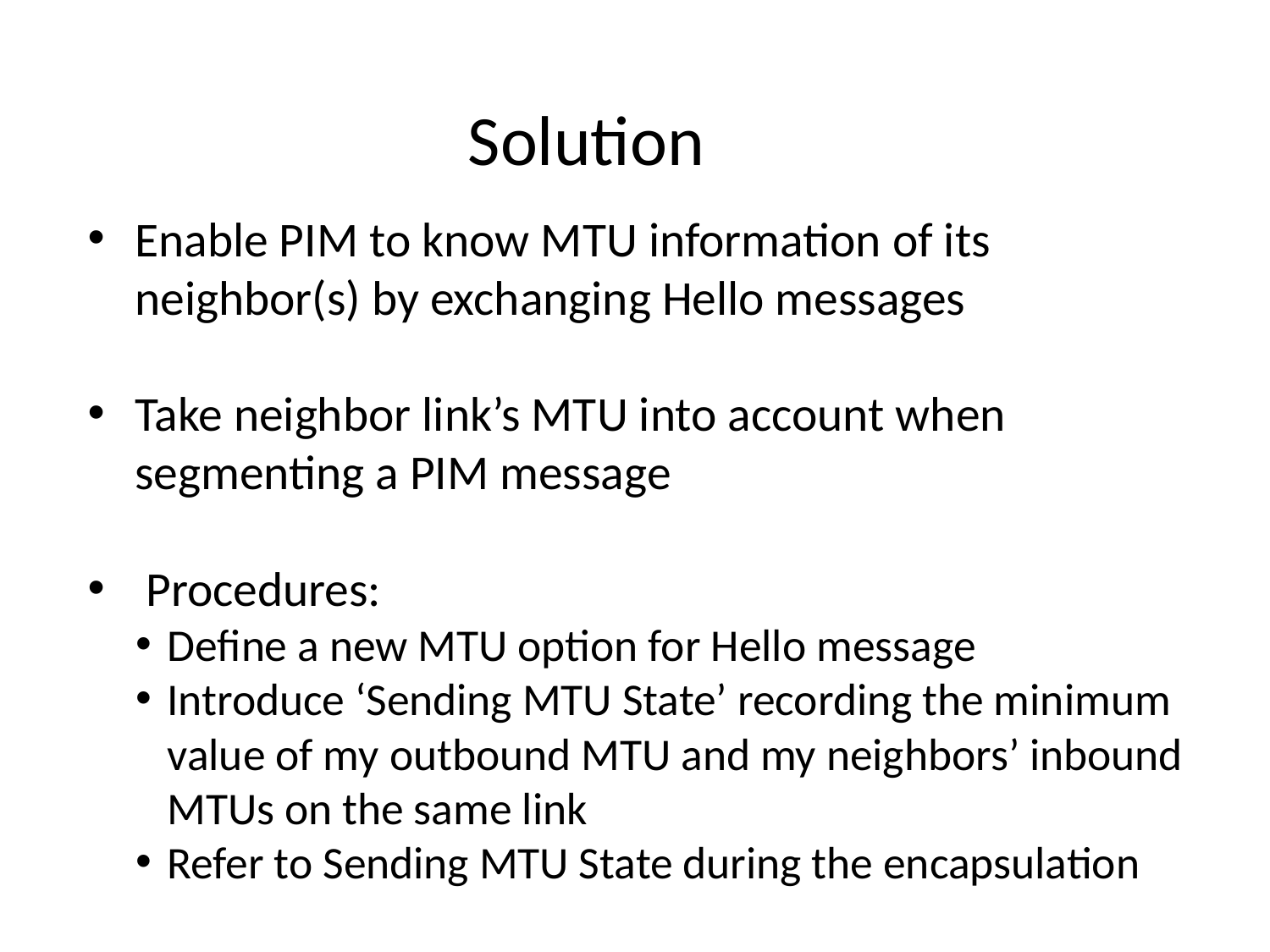

# Solution
Enable PIM to know MTU information of its neighbor(s) by exchanging Hello messages

Take neighbor link’s MTU into account when segmenting a PIM message

 Procedures:
Define a new MTU option for Hello message
Introduce ‘Sending MTU State’ recording the minimum value of my outbound MTU and my neighbors’ inbound MTUs on the same link
Refer to Sending MTU State during the encapsulation